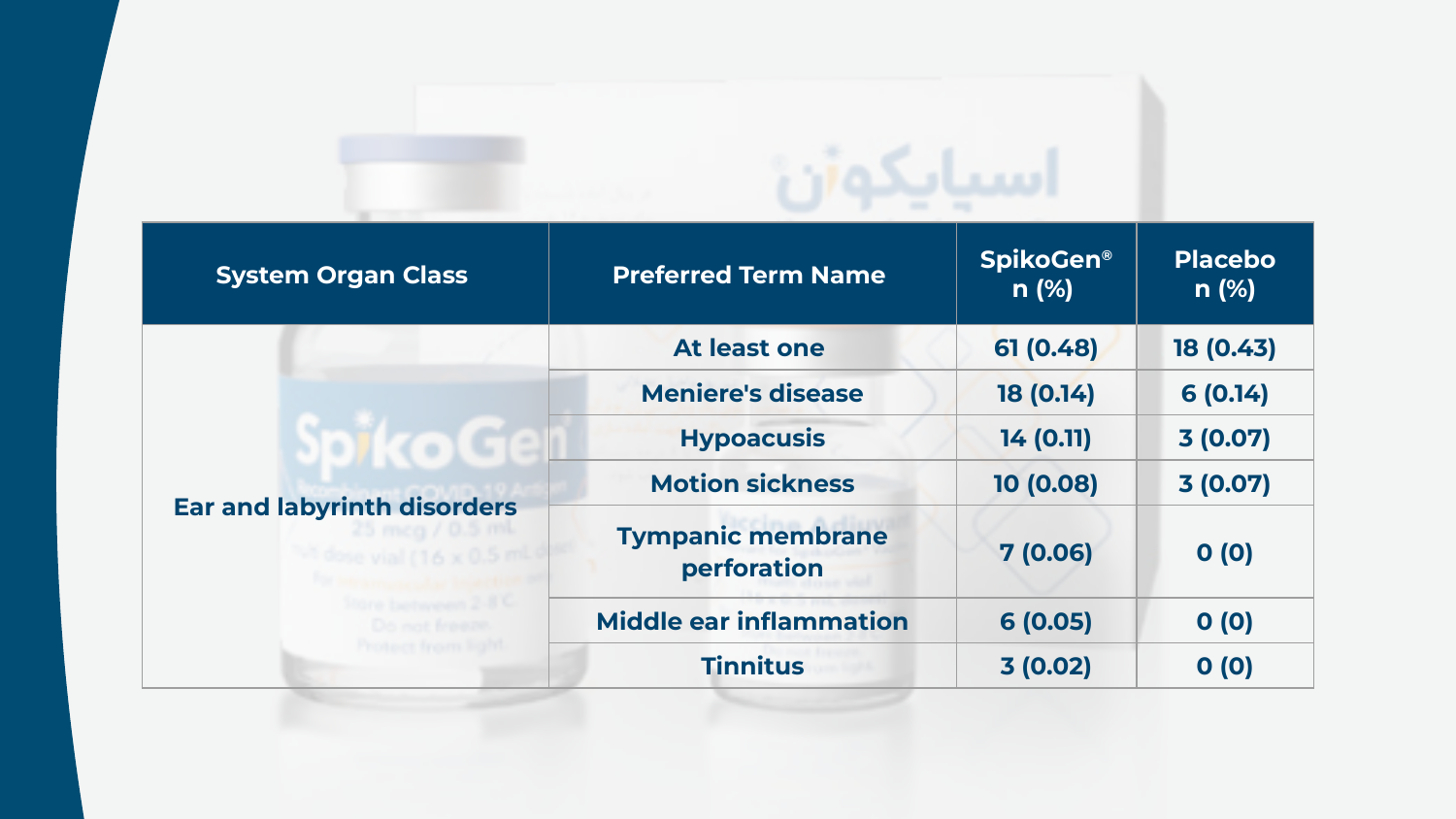

| System Organ Class | Preferred Term Name | SpikoGen® n (%) | Placebo n (%) |
| --- | --- | --- | --- |
| Ear and labyrinth disorders | At least one | 61 (0.48) | 18 (0.43) |
|  | Meniere's disease | 18 (0.14) | 6 (0.14) |
|  | Hypoacusis | 14 (0.11) | 3 (0.07) |
|  | Motion sickness | 10 (0.08) | 3 (0.07) |
|  | Tympanic membrane perforation | 7 (0.06) | 0 (0) |
|  | Middle ear inflammation | 6 (0.05) | 0 (0) |
|  | Tinnitus | 3 (0.02) | 0 (0) |